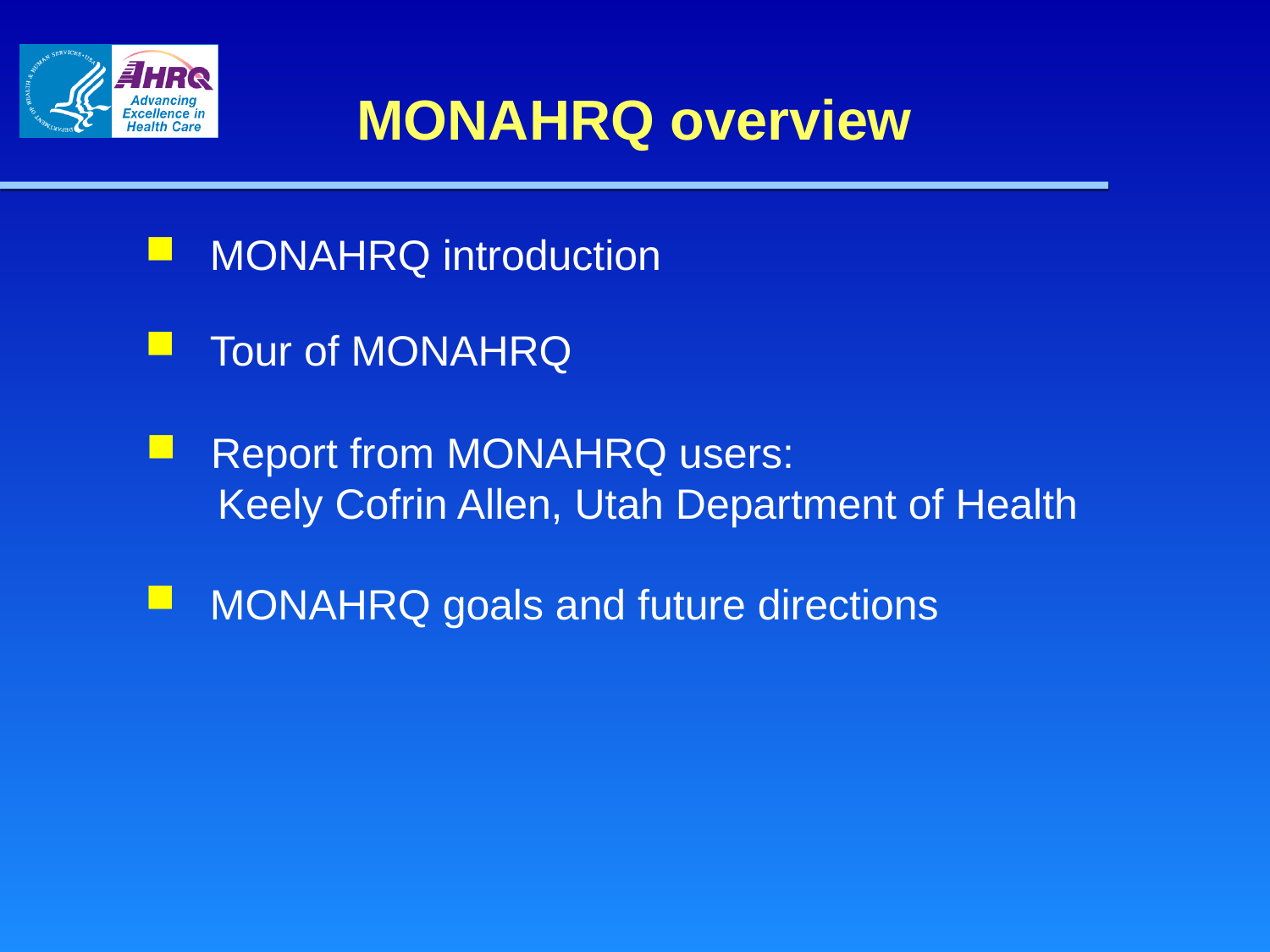

# MONAHRQ overview

MONAHRQ introduction
Tour of MONAHRQ
Report from MONAHRQ users:
      Keely Cofrin Allen, Utah Department of Health
MONAHRQ goals and future directions